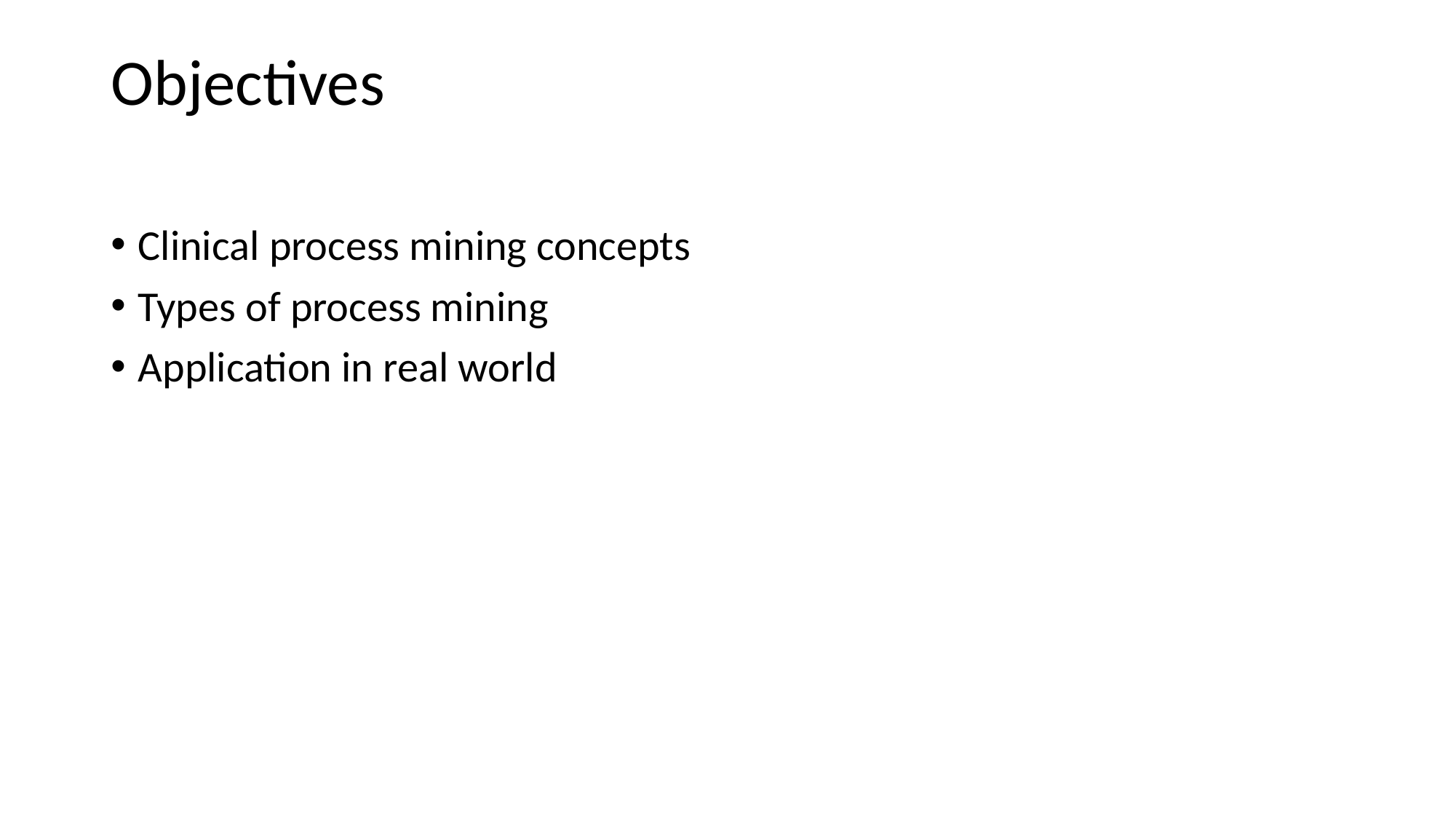

# Objectives
Clinical process mining concepts
Types of process mining
Application in real world